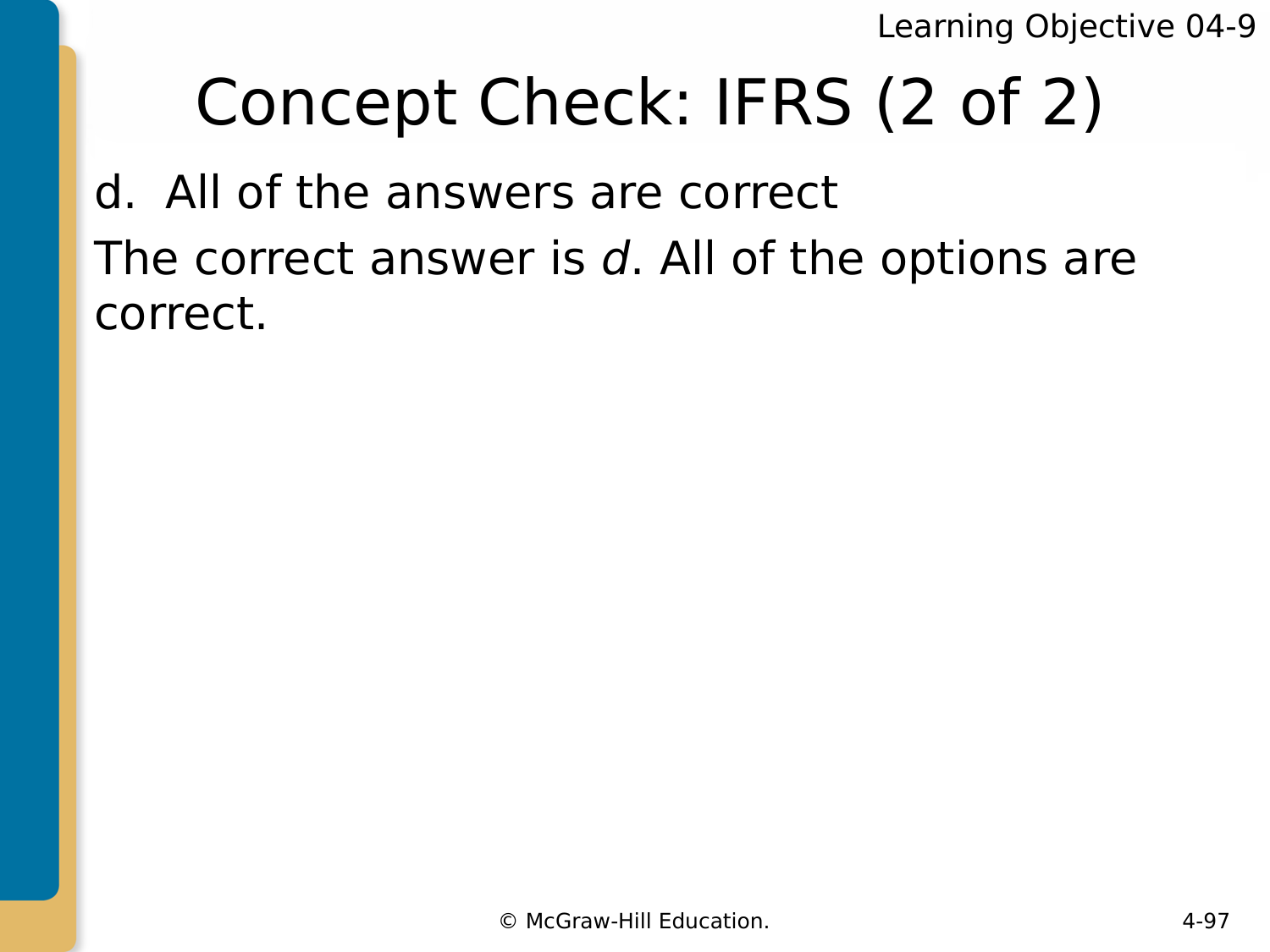

Learning Objective 04-9
# Concept Check: IFRS (2 of 2)
All of the answers are correct
The correct answer is d. All of the options are correct.